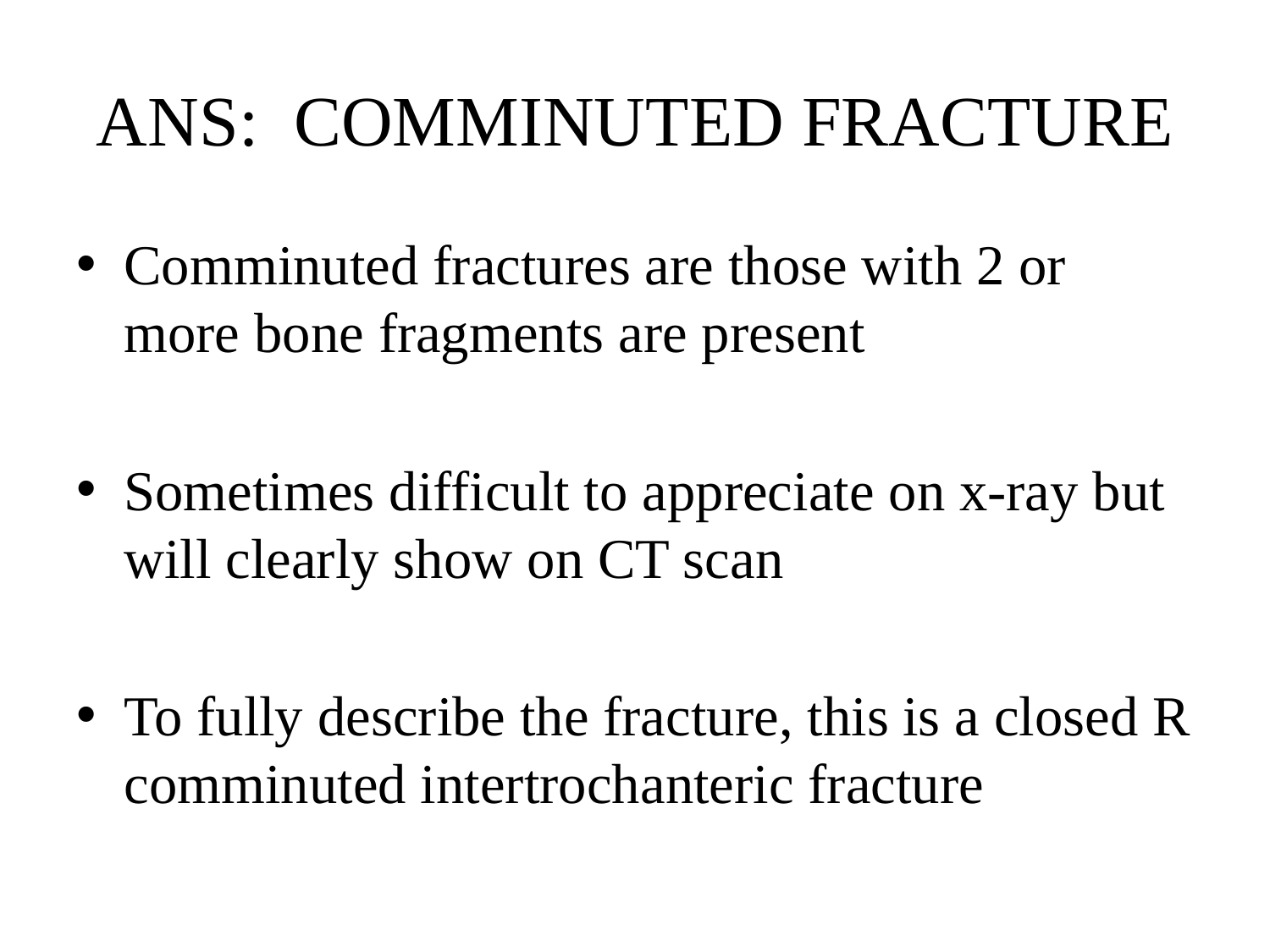

# ANS:  COMMINUTED FRACTURE
Comminuted fractures are those with 2 or more bone fragments are present

Sometimes difficult to appreciate on x-ray but will clearly show on CT scan

To fully describe the fracture, this is a closed R comminuted intertrochanteric fracture